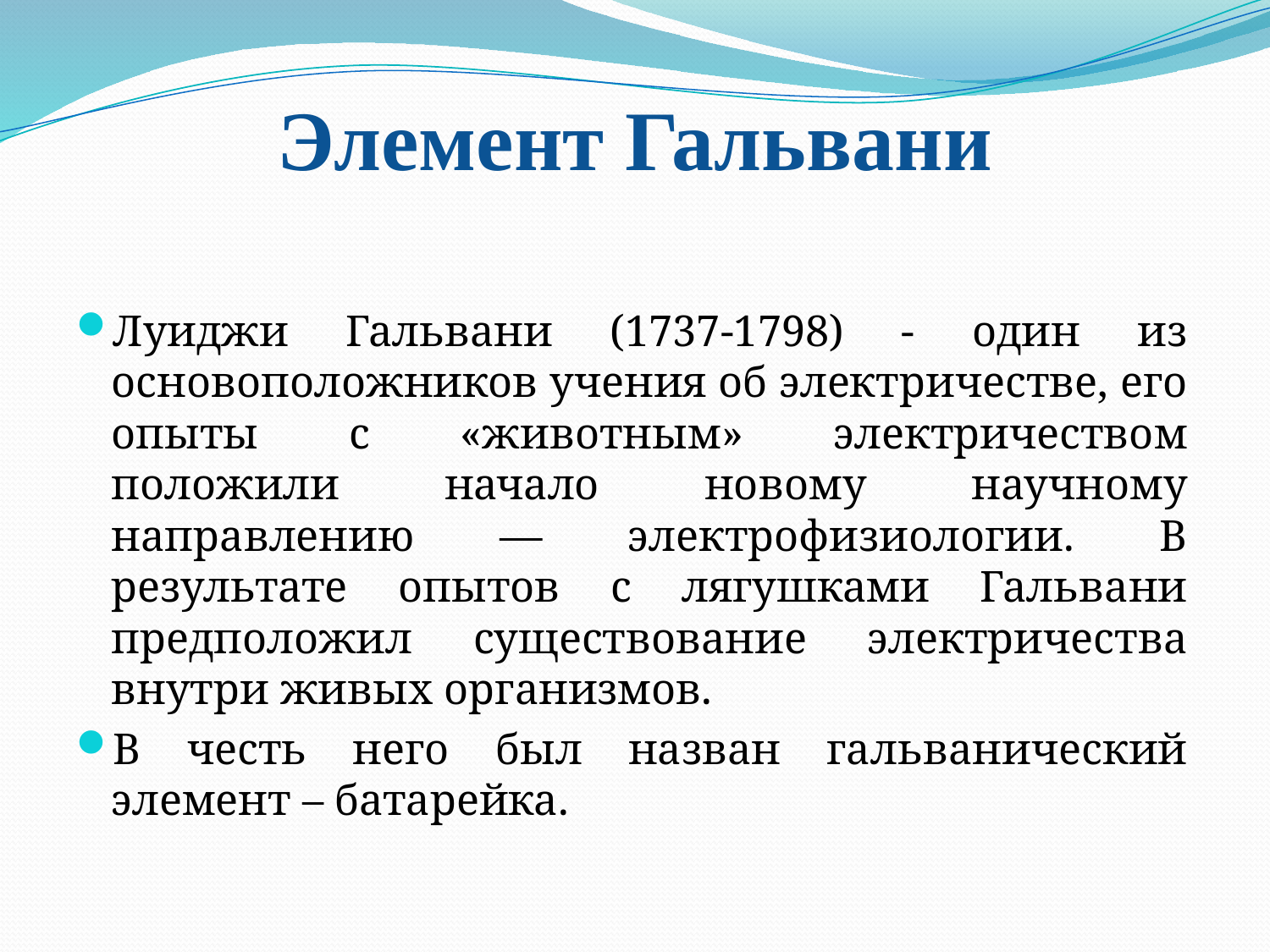

# Элемент Гальвани
Луиджи Гальвани (1737-1798) - один из основоположников учения об электричестве, его опыты с «животным» электричеством положили начало новому научному направлению — электрофизиологии. В результате опытов с лягушками Гальвани предположил существование электричества внутри живых организмов.
В честь него был назван гальванический элемент – батарейка.